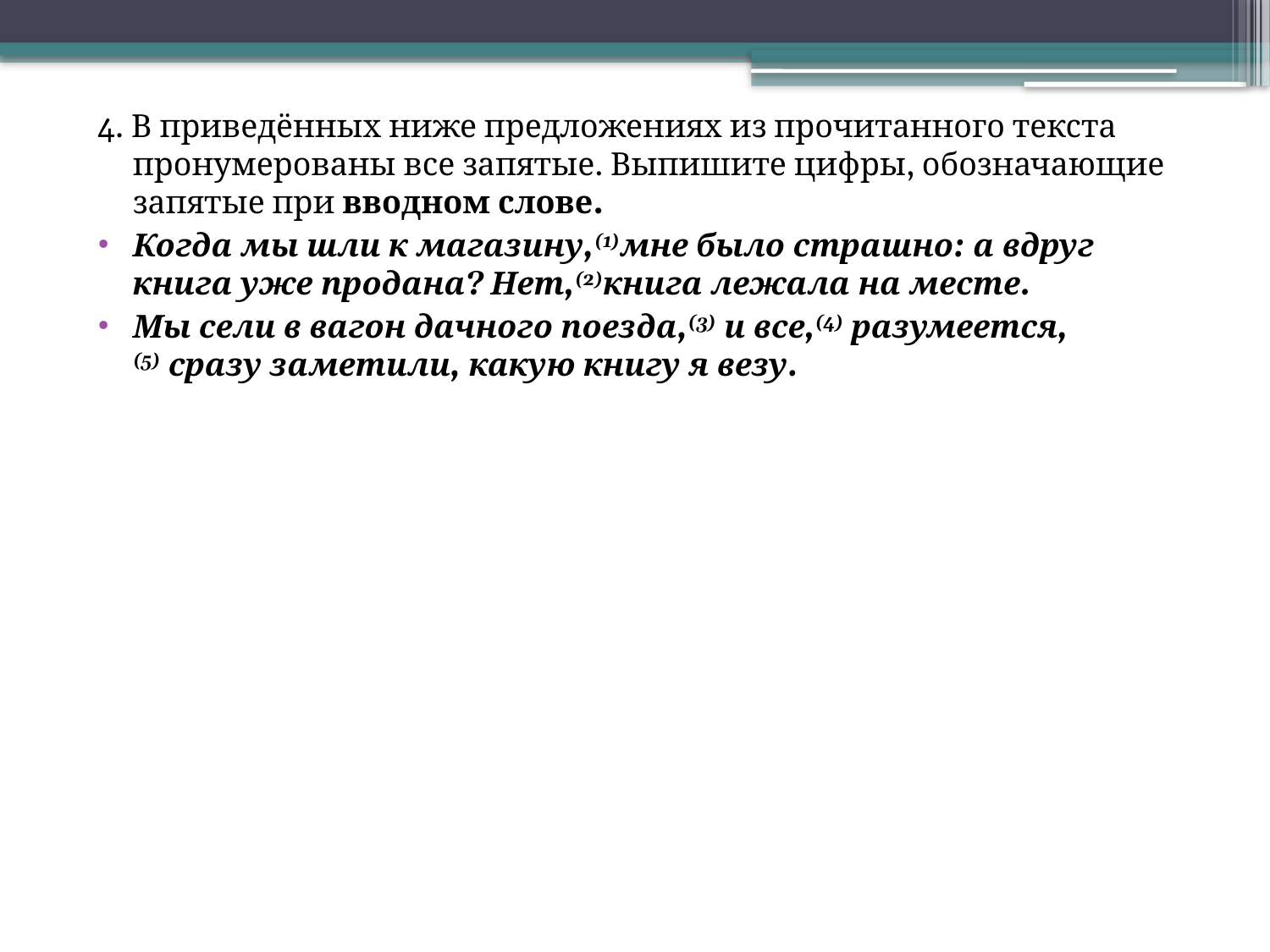

4. В приведённых ниже предложениях из прочитанного текста пронумерованы все запятые. Выпишите цифры, обозначающие запятые при вводном слове.
Когда мы шли к магазину,(1)мне было страшно: а вдруг книга уже продана? Нет,(2)книга лежала на месте.
Мы сели в вагон дачного поезда,(3) и все,(4) разумеется,(5) сразу заметили, какую книгу я везу.